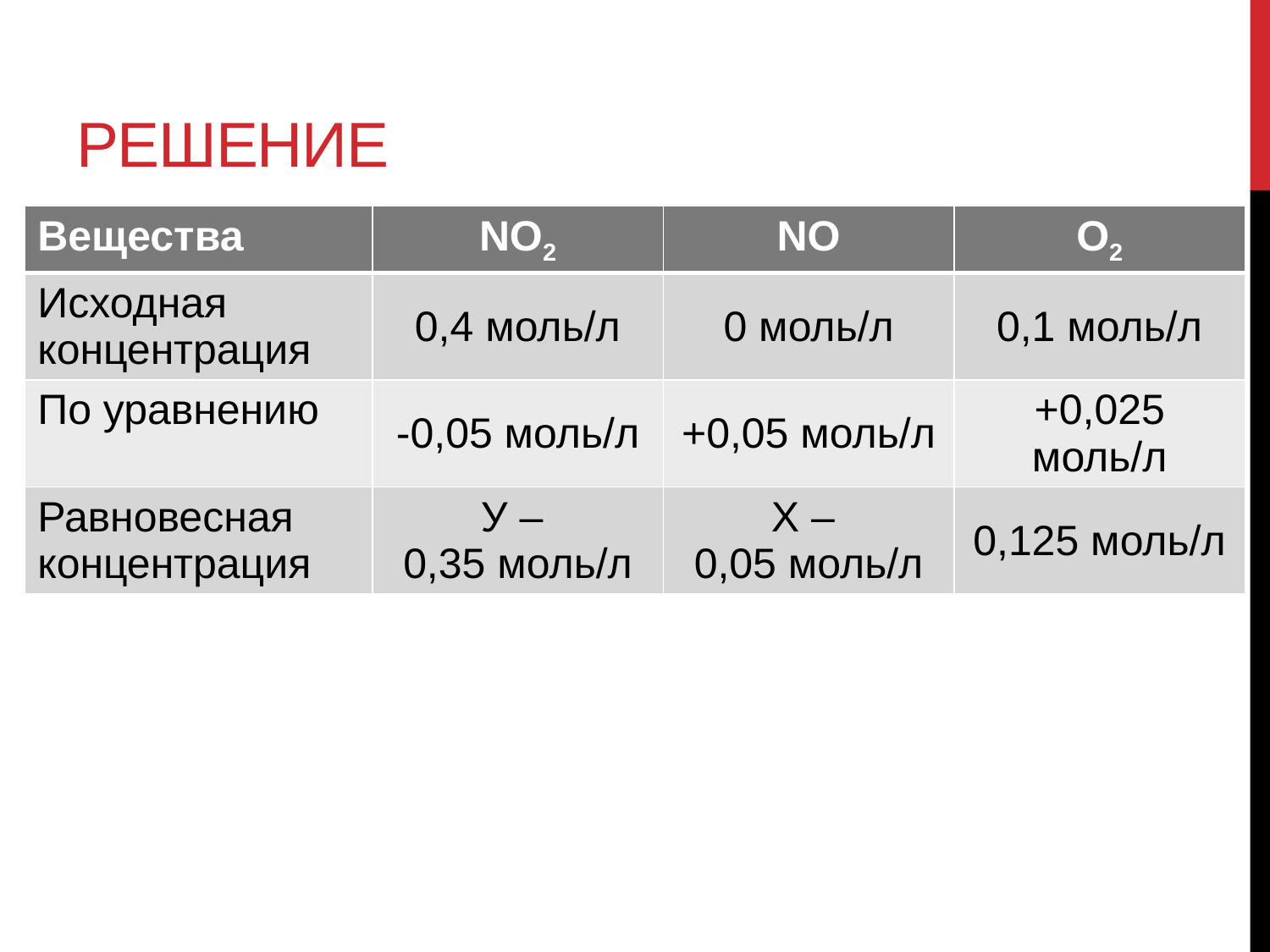

# решение
| Вещества | NO2 | NO | O2 |
| --- | --- | --- | --- |
| Исходная концентрация | 0,4 моль/л | 0 моль/л | 0,1 моль/л |
| По уравнению | -0,05 моль/л | +0,05 моль/л | +0,025 моль/л |
| Равновесная концентрация | У – 0,35 моль/л | Х – 0,05 моль/л | 0,125 моль/л |